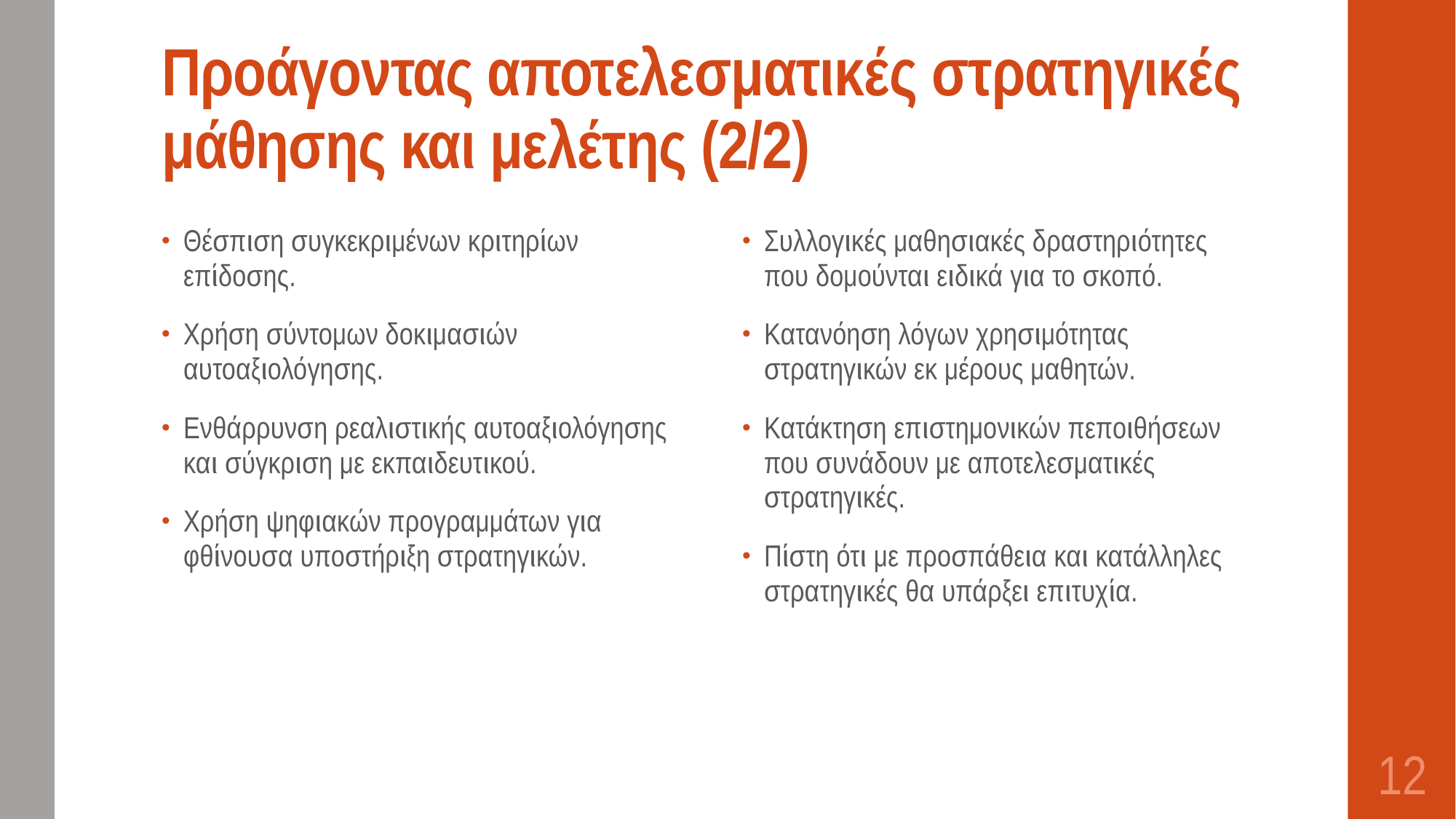

# Προάγοντας αποτελεσματικές στρατηγικές μάθησης και μελέτης (2/2)
Θέσπιση συγκεκριμένων κριτηρίων επίδοσης.
Χρήση σύντομων δοκιμασιών αυτοαξιολόγησης.
Ενθάρρυνση ρεαλιστικής αυτοαξιολόγησης και σύγκριση με εκπαιδευτικού.
Χρήση ψηφιακών προγραμμάτων για φθίνουσα υποστήριξη στρατηγικών.
Συλλογικές μαθησιακές δραστηριότητες που δομούνται ειδικά για το σκοπό.
Κατανόηση λόγων χρησιμότητας στρατηγικών εκ μέρους μαθητών.
Κατάκτηση επιστημονικών πεποιθήσεων που συνάδουν με αποτελεσματικές στρατηγικές.
Πίστη ότι με προσπάθεια και κατάλληλες στρατηγικές θα υπάρξει επιτυχία.
12